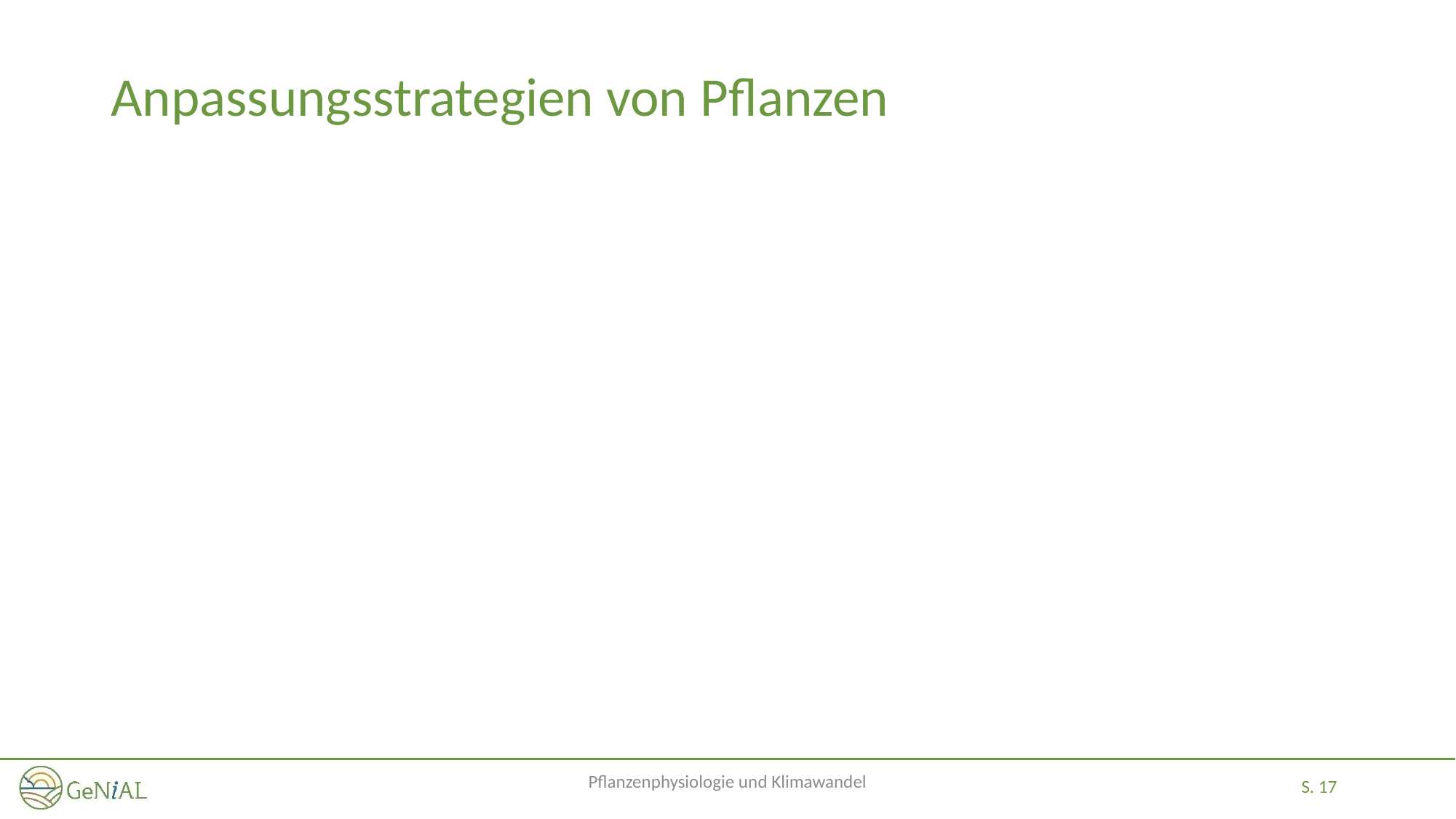

# Anpassungsstrategien von Pflanzen

Pflanzenphysiologie und Klimawandel